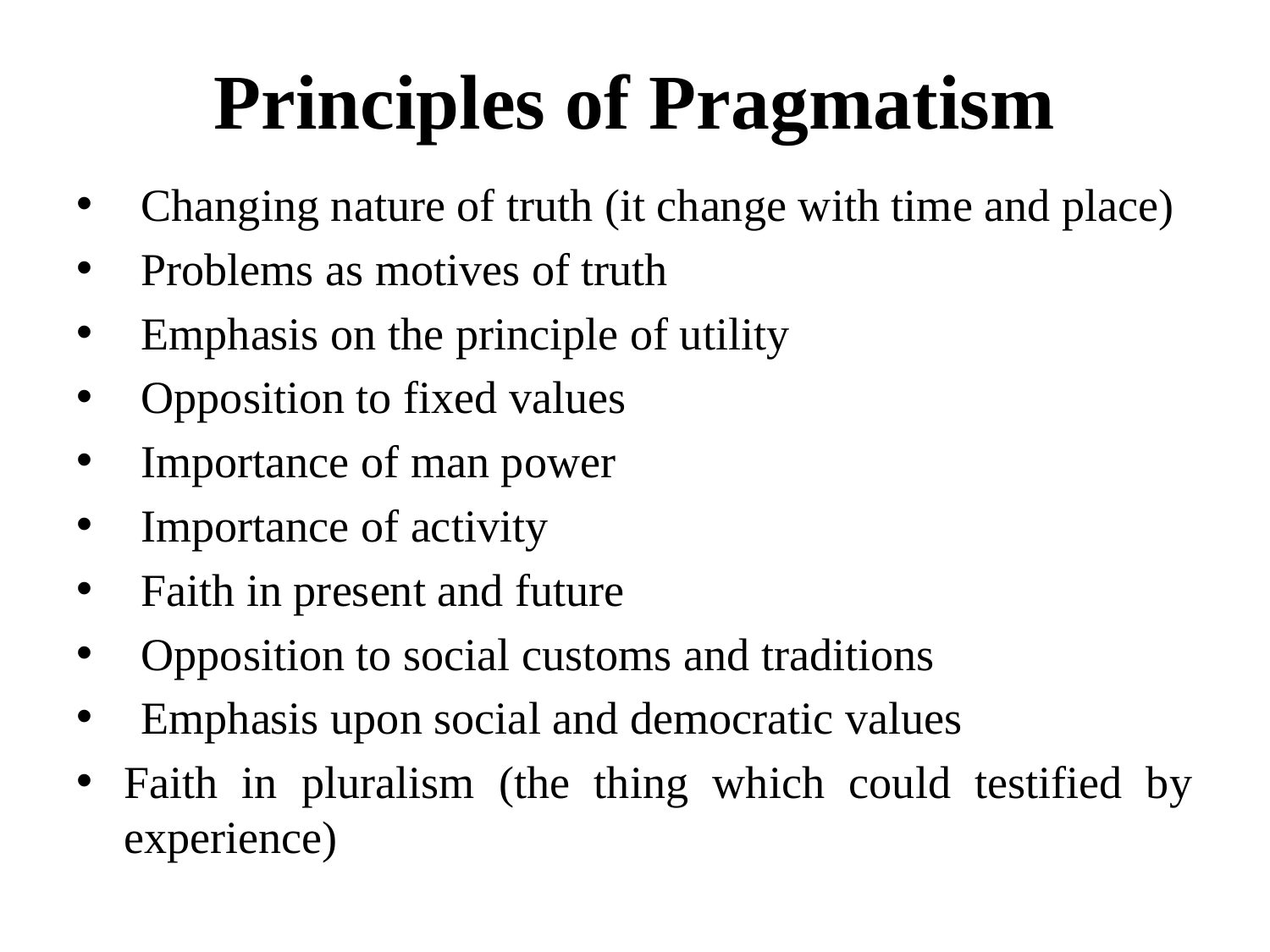

# Principles of Pragmatism
Changing nature of truth (it change with time and place)
Problems as motives of truth
Emphasis on the principle of utility
Opposition to fixed values
Importance of man power
Importance of activity
Faith in present and future
Opposition to social customs and traditions
Emphasis upon social and democratic values
Faith in pluralism (the thing which could testified by experience)